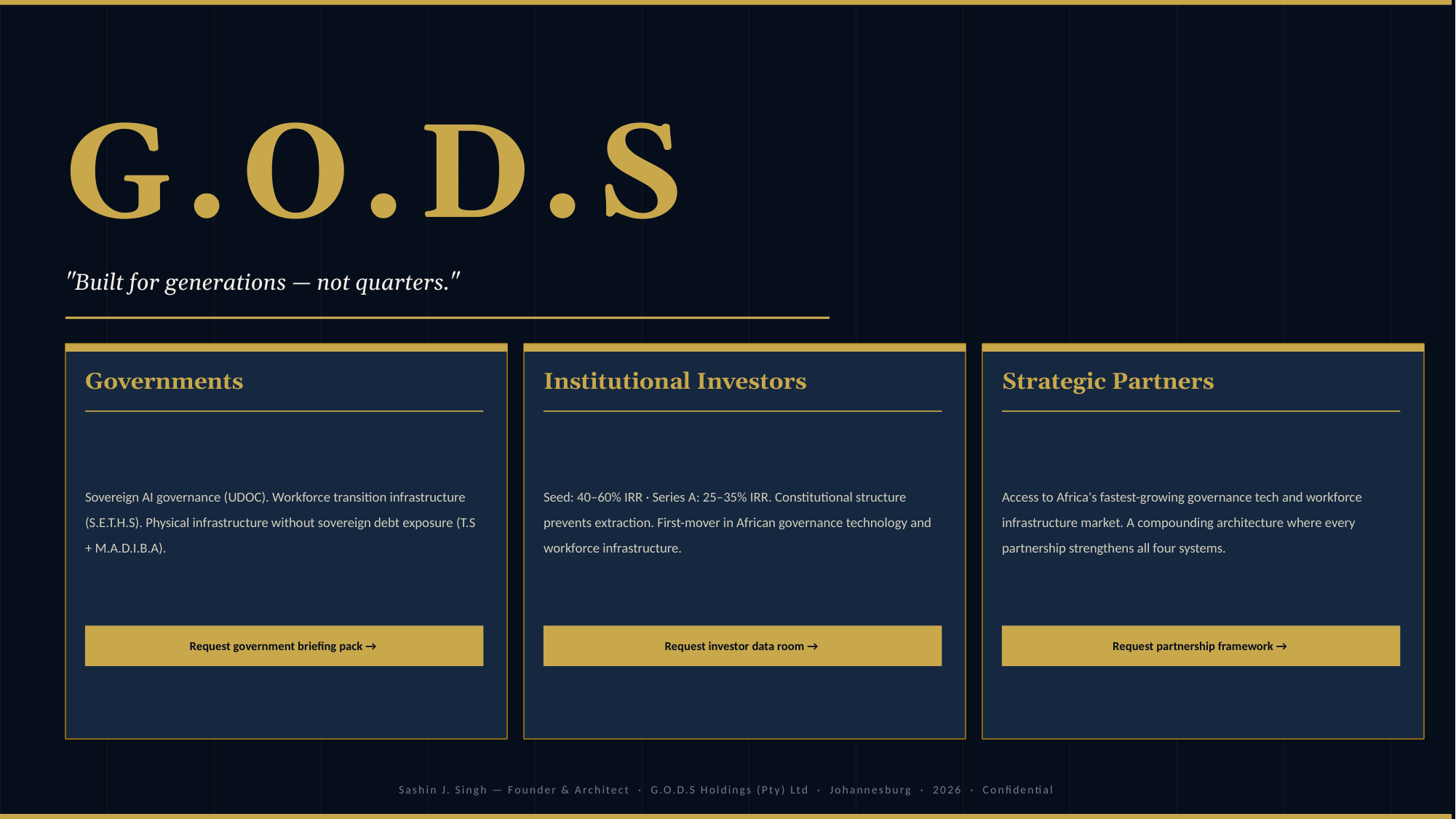

G.O.D.S
"Built for generations — not quarters."

Governments
Institutional Investors
Strategic Partners

Sovereign AI governance (UDOC). Workforce transition infrastructure (S.E.T.H.S). Physical infrastructure without sovereign debt exposure (T.S + M.A.D.I.B.A).
Seed: 40–60% IRR · Series A: 25–35% IRR. Constitutional structure prevents extraction. First-mover in African governance technology and workforce infrastructure.
Access to Africa's fastest-growing governance tech and workforce infrastructure market. A compounding architecture where every partnership strengthens all four systems.

Request government briefing pack →
Request investor data room →
Request partnership framework →
Sashin J. Singh — Founder & Architect  ·  G.O.D.S Holdings (Pty) Ltd  ·  Johannesburg  ·  2026  ·  Confidential